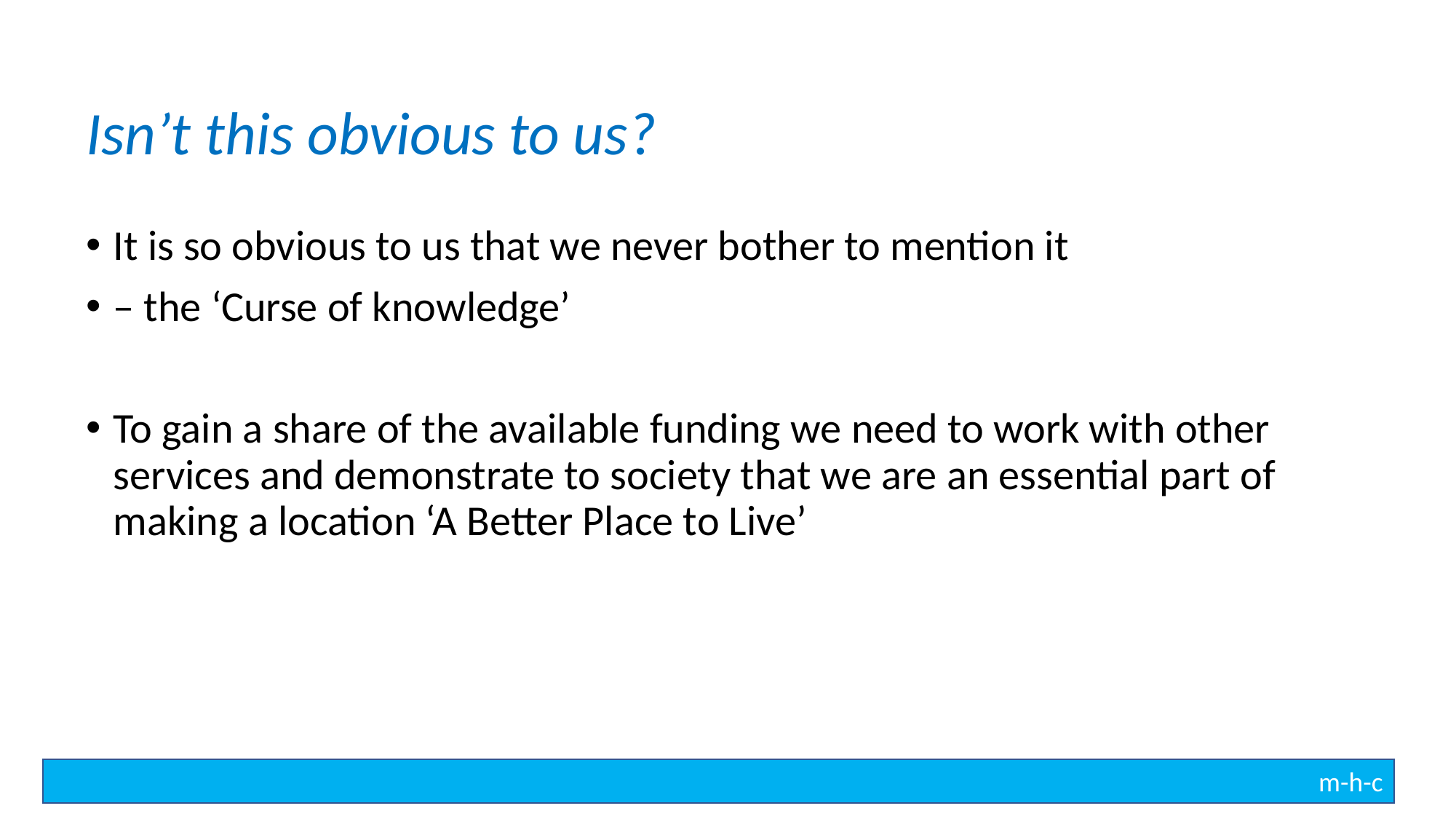

Isn’t this obvious to us?
It is so obvious to us that we never bother to mention it
– the ‘Curse of knowledge’

To gain a share of the available funding we need to work with other services and demonstrate to society that we are an essential part of making a location ‘A Better Place to Live’
m-h-c